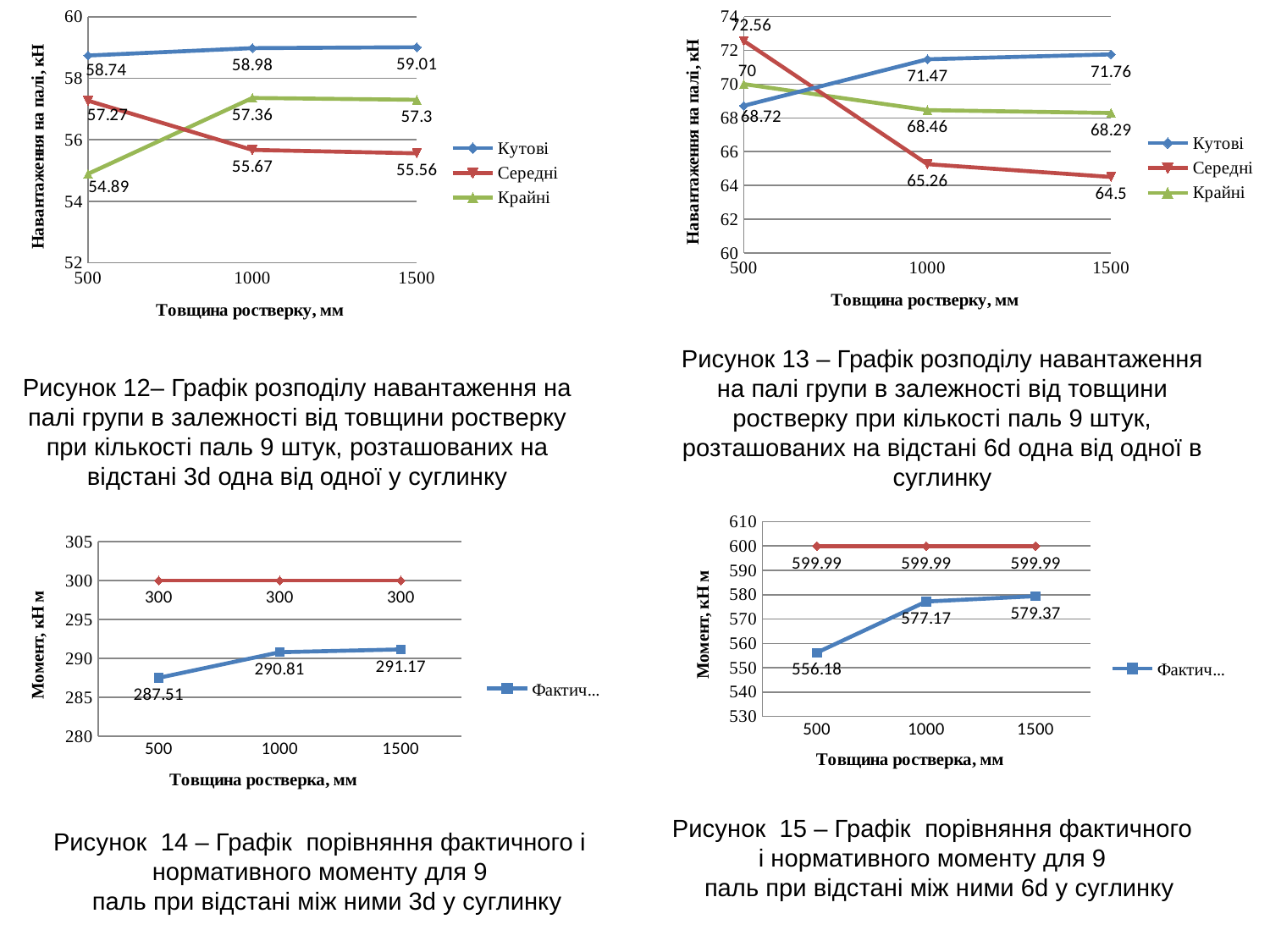

### Chart

| Category | Кутові | Середні | Крайні |
|---|---|---|---|

### Chart

| Category | Кутові | Середні | Крайні |
|---|---|---|---|
Рисунок 13 – Графік розподілу навантаження на палі групи в залежності від товщини ростверку при кількості паль 9 штук, розташованих на відстані 6d одна від одної в суглинку
Рисунок 12– Графік розподілу навантаження на палі групи в залежності від товщини ростверку при кількості паль 9 штук, розташованих на відстані 3d одна від одної у суглинку

### Chart

| Category | Фактичний | Нормативний |
|---|---|---|
| 500 | 556.18 | 599.99 |
| 1000 | 577.17 | 599.99 |
| 1500 | 579.37 | 599.99 |

### Chart

| Category | Фактичний | Нормативний |
|---|---|---|
| 500 | 287.51 | 300.0 |
| 1000 | 290.81 | 300.0 |
| 1500 | 291.17 | 300.0 |
Рисунок  15 – Графік  порівняння фактичного і нормативного моменту для 9
  паль при відстані між ними 6d у суглинку
Рисунок  14 – Графік  порівняння фактичного і нормативного моменту для 9
  паль при відстані між ними 3d у суглинку